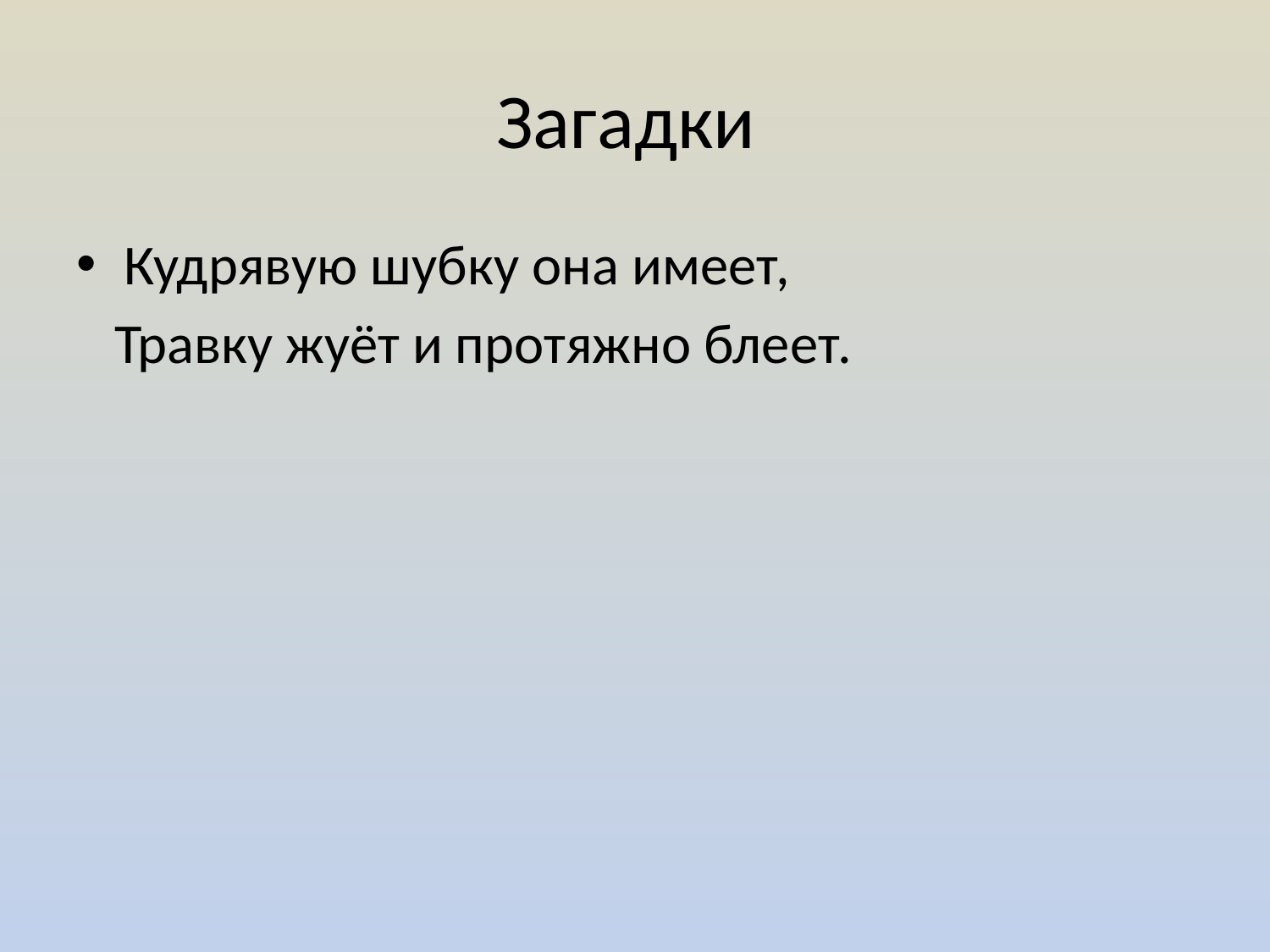

# Загадки
Кудрявую шубку она имеет,
   Травку жуёт и протяжно блеет.